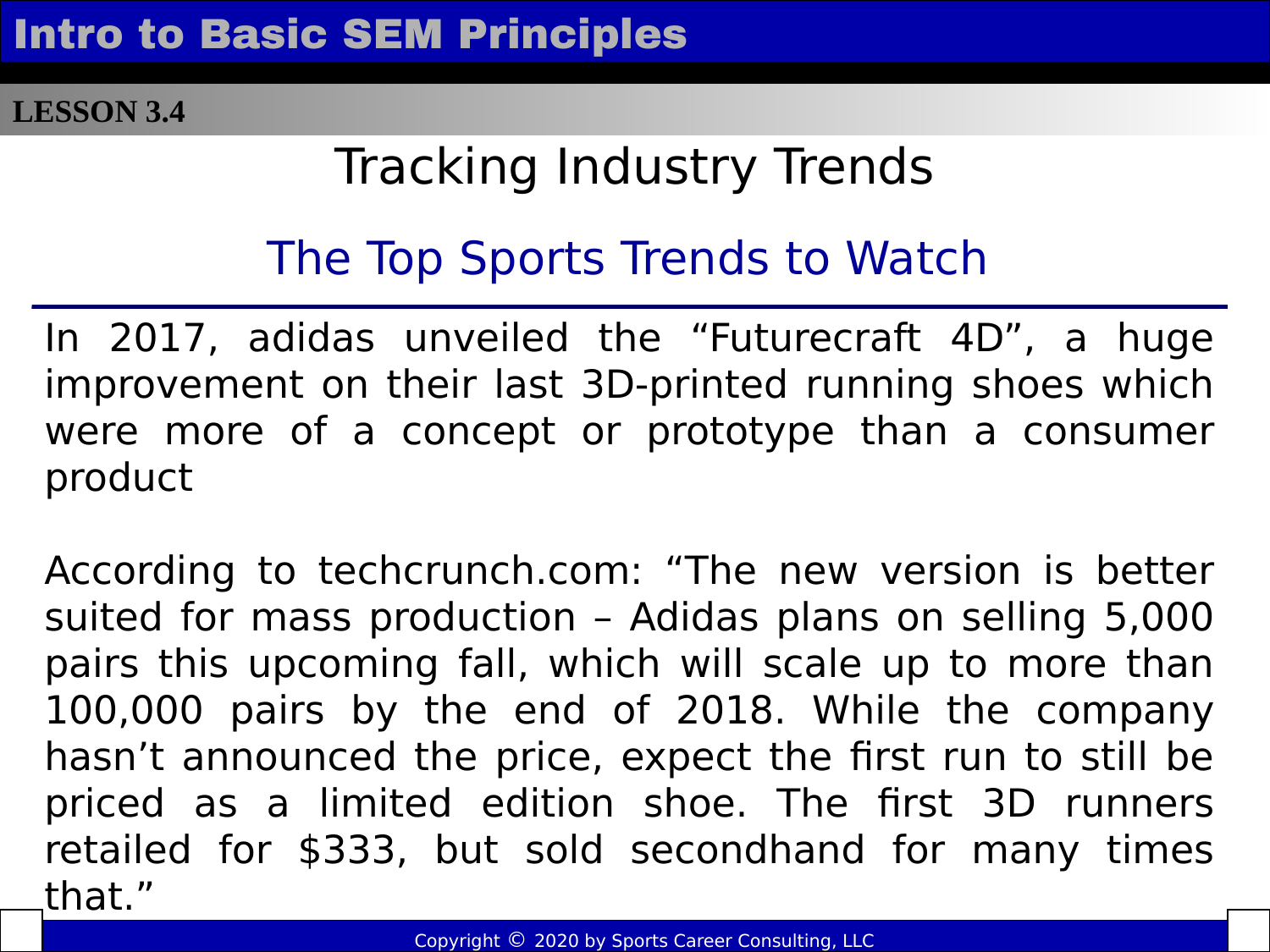

Intro to Basic SEM Principles
LESSON 3.4
Tracking Industry Trends
The Top Sports Trends to Watch

In 2017, adidas unveiled the “Futurecraft 4D”, a huge improvement on their last 3D-printed running shoes which were more of a concept or prototype than a consumer product

According to techcrunch.com: “The new version is better suited for mass production – Adidas plans on selling 5,000 pairs this upcoming fall, which will scale up to more than 100,000 pairs by the end of 2018. While the company hasn’t announced the price, expect the first run to still be priced as a limited edition shoe. The first 3D runners retailed for $333, but sold secondhand for many times that.”

Copyright © 2020 by Sports Career Consulting, LLC